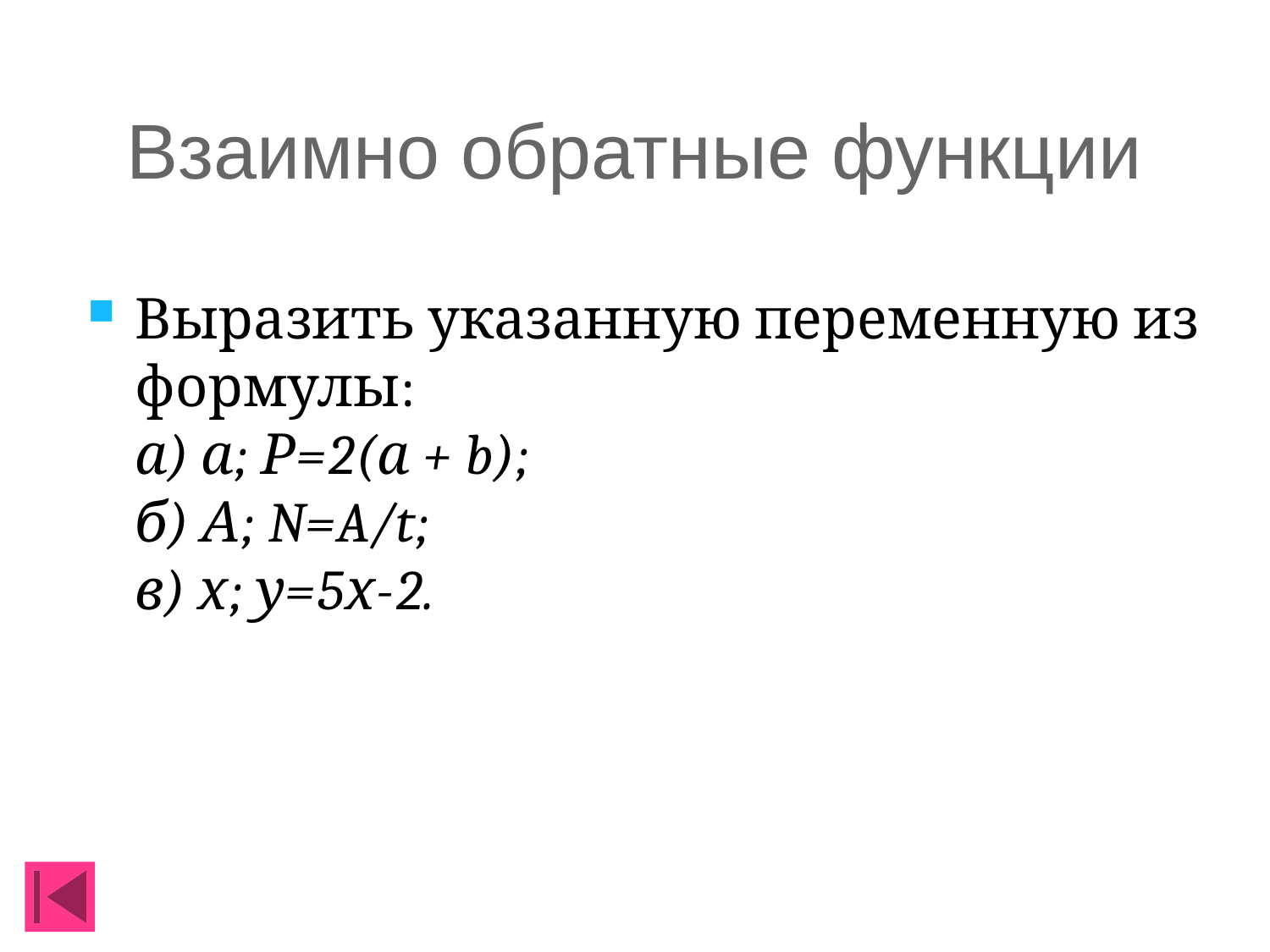

# Взаимно обратные функции
Выразить указанную переменную из формулы:
а) а; Р=2(а + b);
б) А; N=A/t;
в) х; у=5х-2.